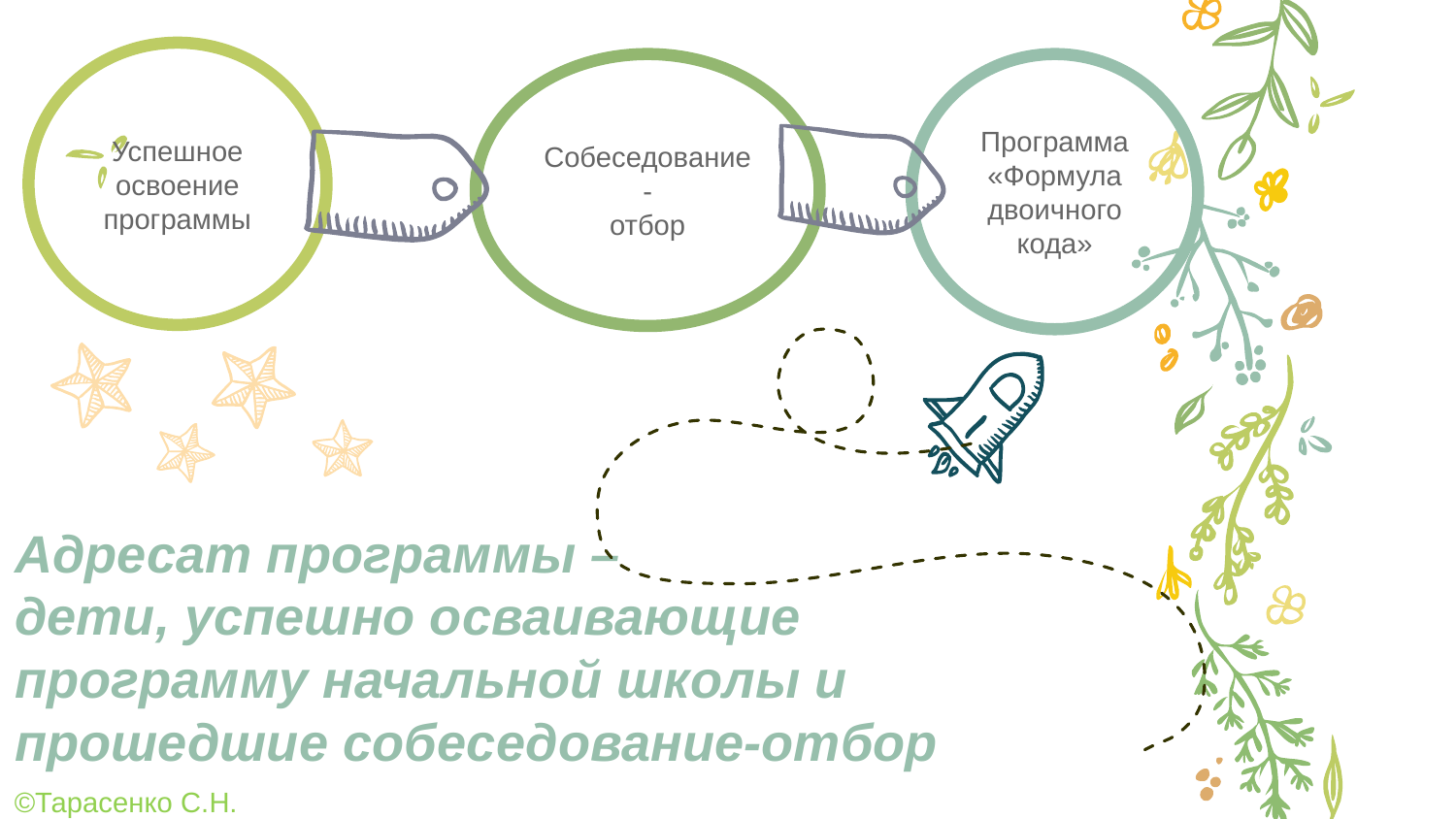

Успешное освоение программы
Собеседование-
отбор
Программа «Формула двоичного кода»

# Адресат программы – дети, успешно осваивающие программу начальной школы и прошедшие собеседование-отбор